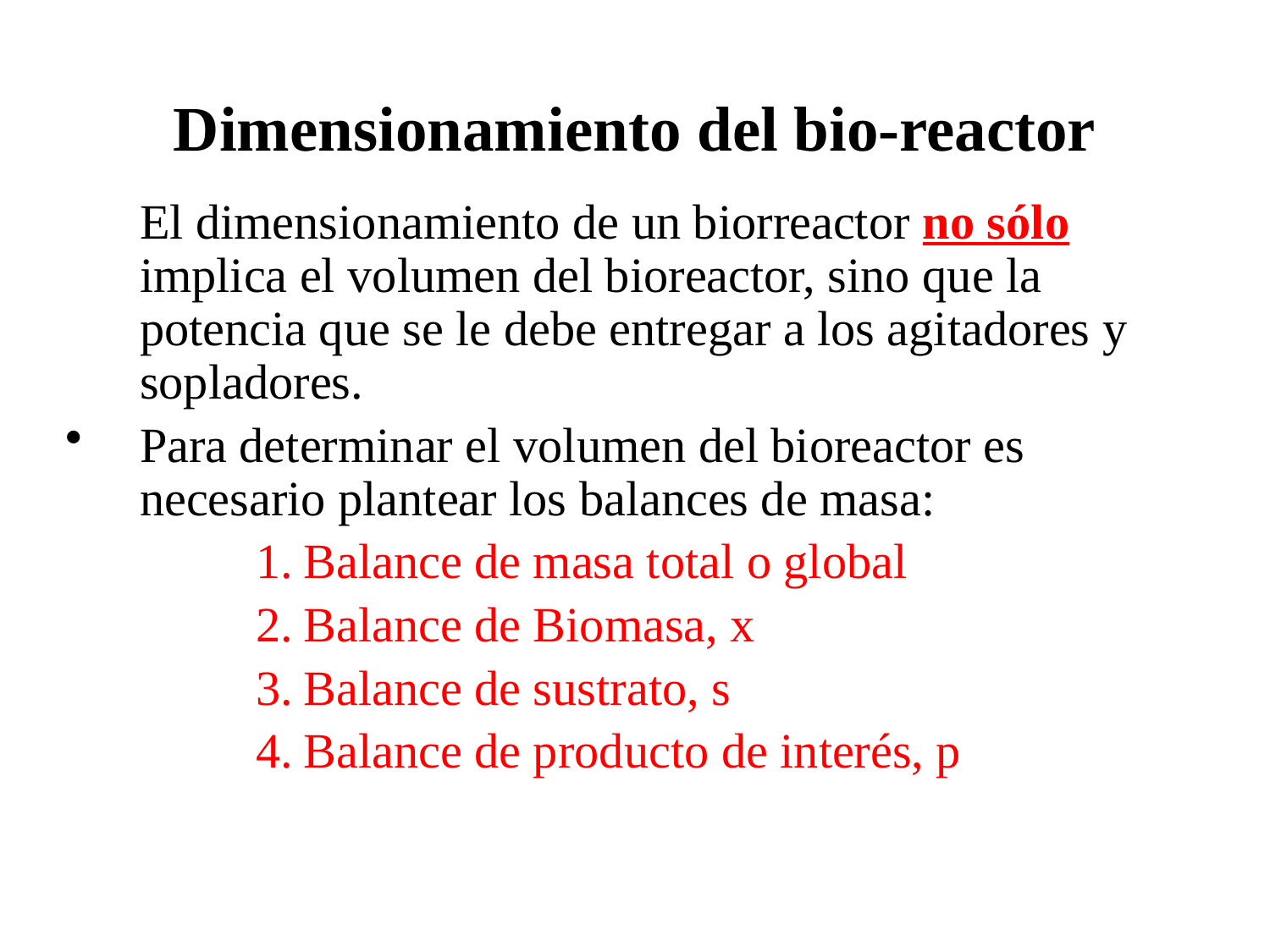

# Dimensionamiento del bio-reactor
	El dimensionamiento de un biorreactor no sólo implica el volumen del bioreactor, sino que la potencia que se le debe entregar a los agitadores y sopladores.
Para determinar el volumen del bioreactor es necesario plantear los balances de masa:
Balance de masa total o global
Balance de Biomasa, x
Balance de sustrato, s
Balance de producto de interés, p